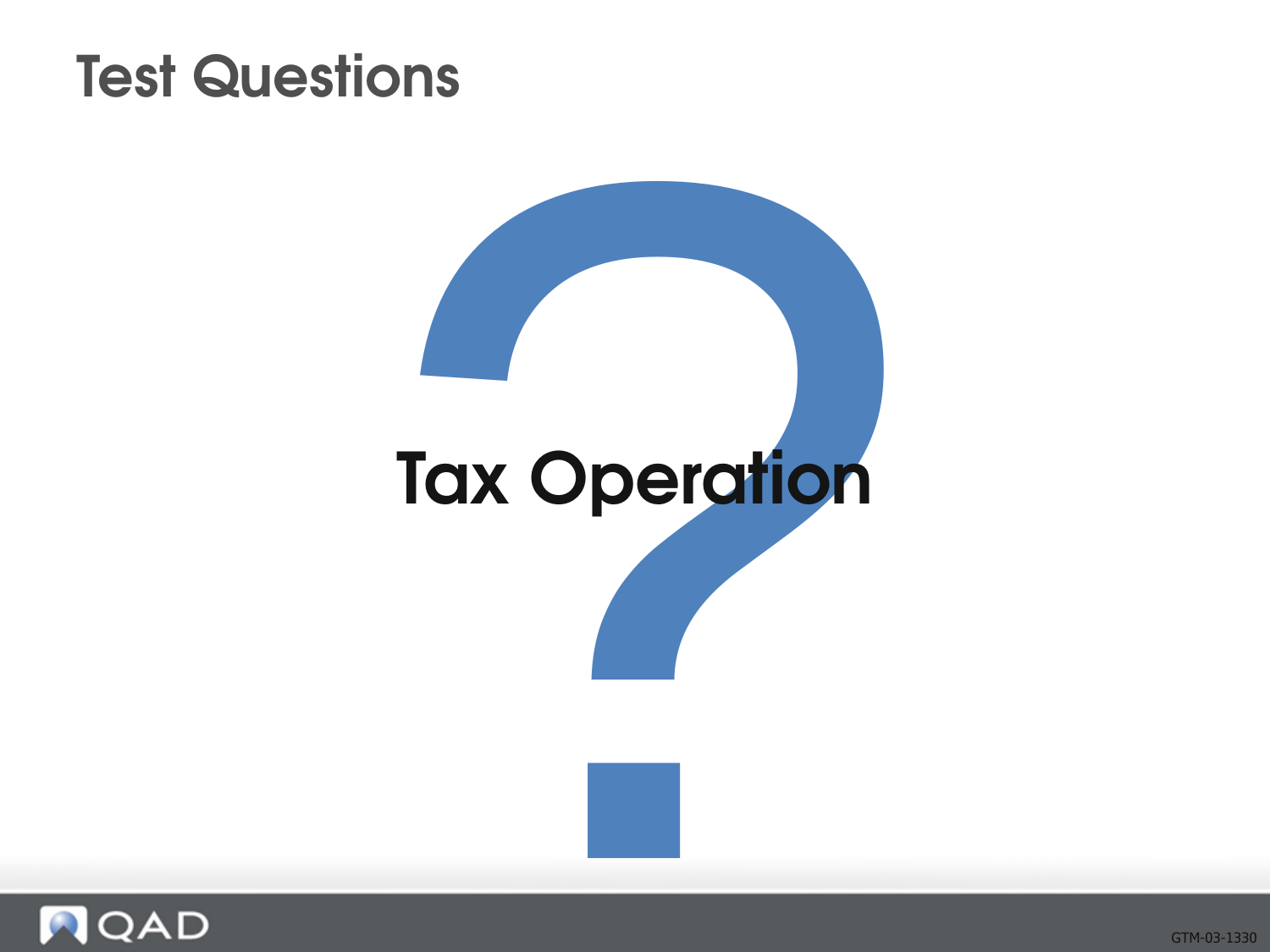

# Test Questions
?
Tax Operation
GTM-03-1330